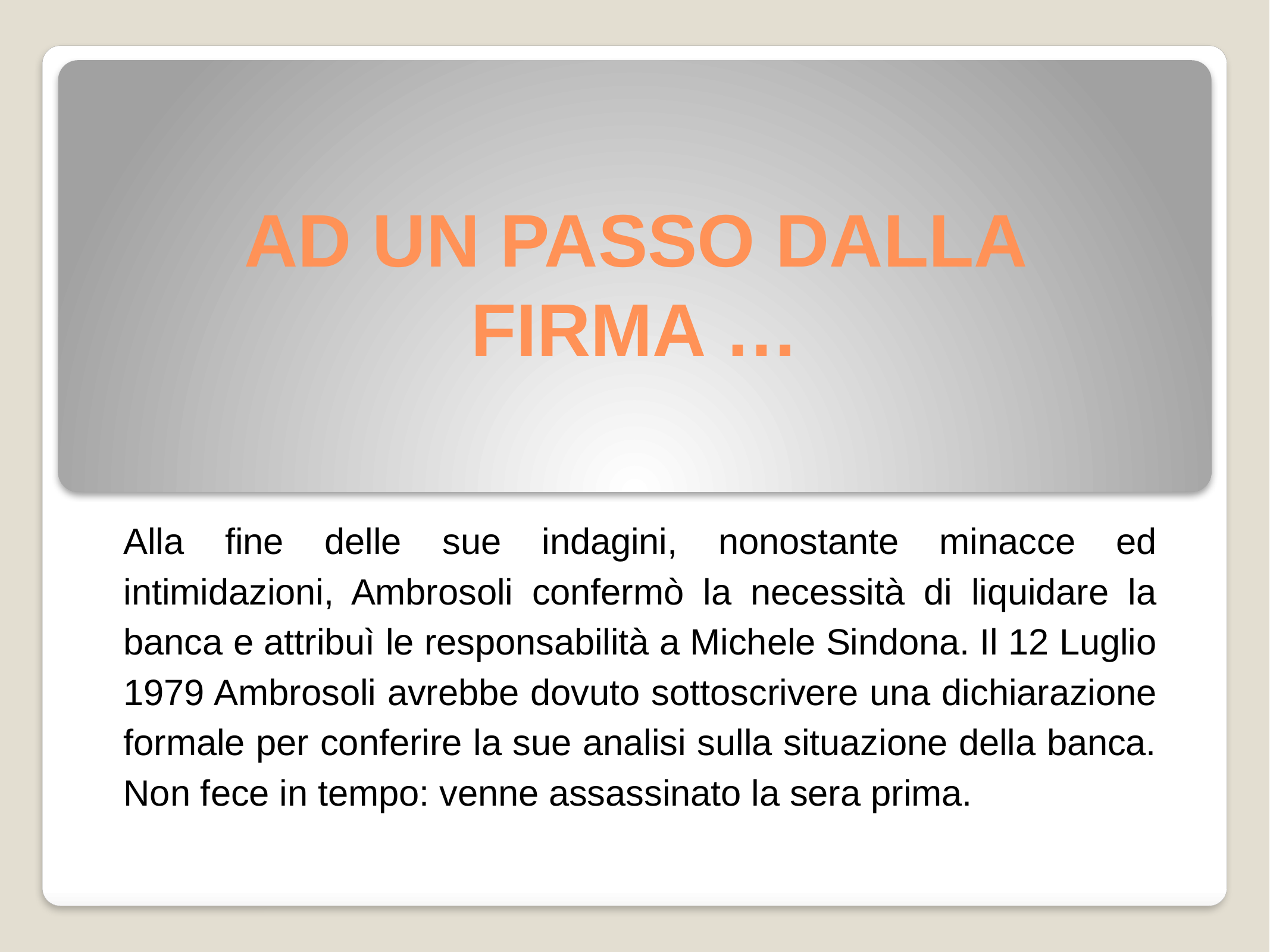

# AD UN PASSO DALLA FIRMA …
Alla fine delle sue indagini, nonostante minacce ed intimidazioni, Ambrosoli confermò la necessità di liquidare la banca e attribuì le responsabilità a Michele Sindona. Il 12 Luglio 1979 Ambrosoli avrebbe dovuto sottoscrivere una dichiarazione formale per conferire la sue analisi sulla situazione della banca. Non fece in tempo: venne assassinato la sera prima.